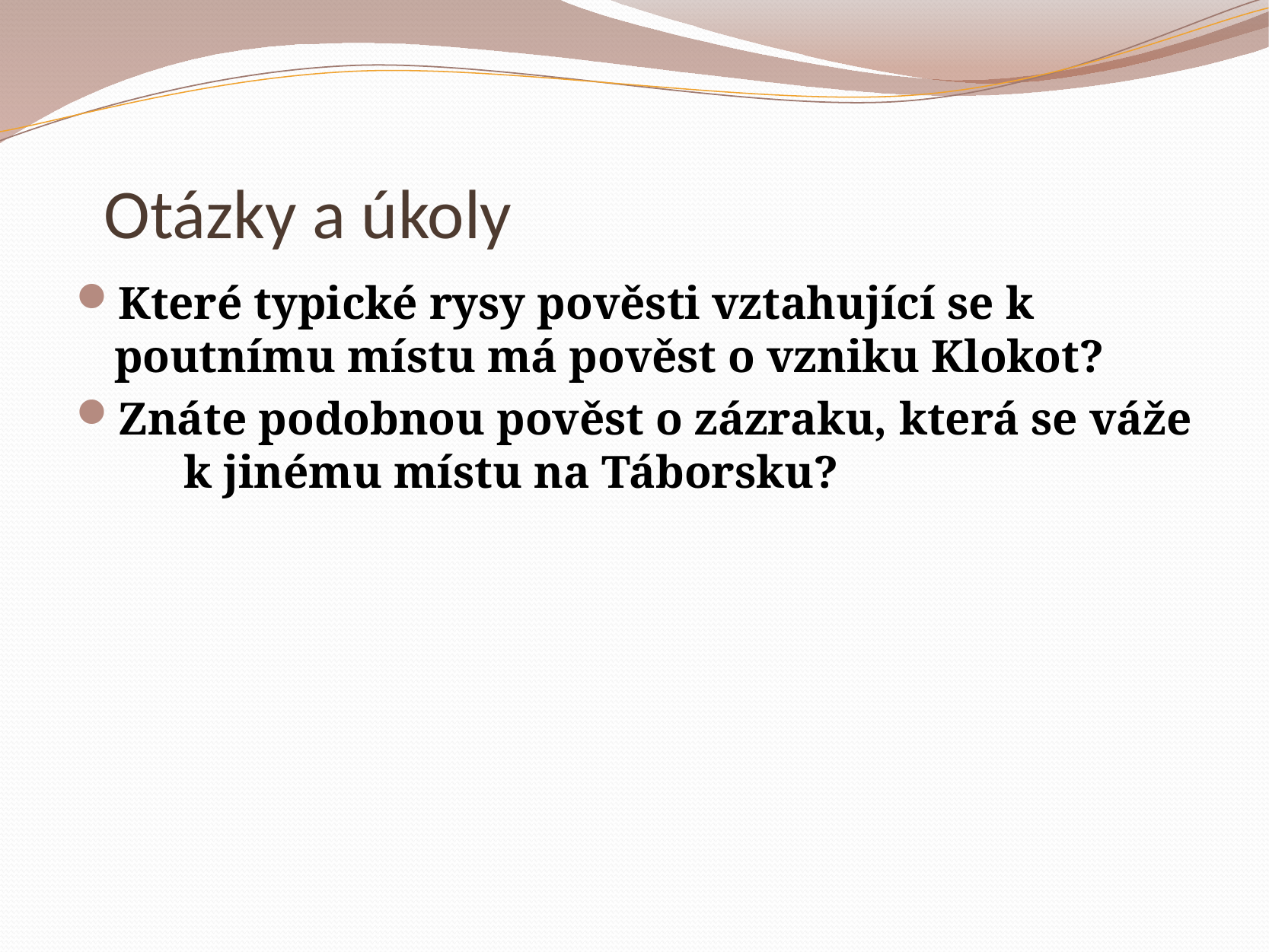

# Otázky a úkoly
Které typické rysy pověsti vztahující se k poutnímu místu má pověst o vzniku Klokot?
Znáte podobnou pověst o zázraku, která se váže       k jinému místu na Táborsku?